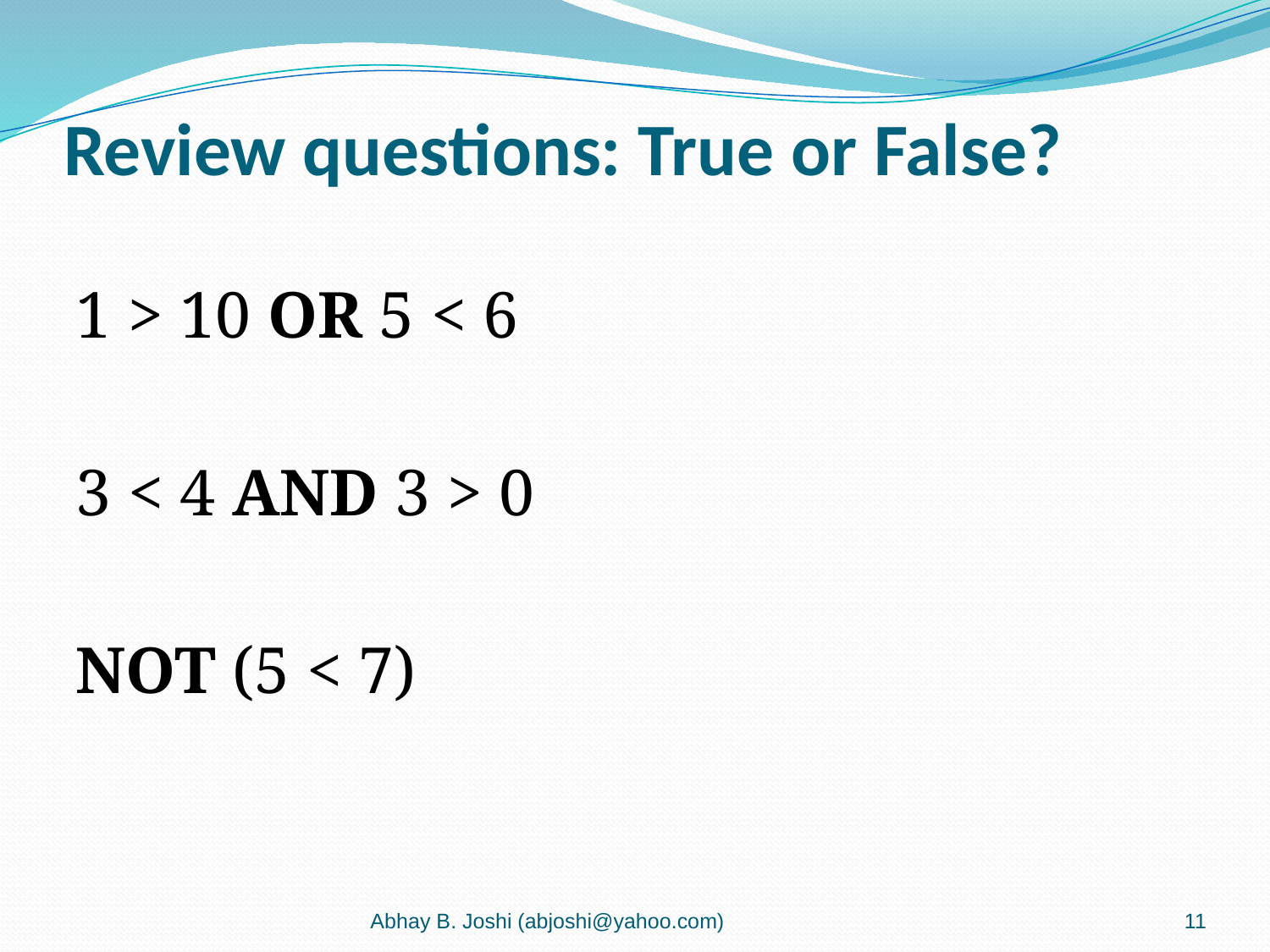

# Review questions: True or False?
1 > 10 OR 5 < 6

3 < 4 AND 3 > 0

NOT (5 < 7)

Abhay B. Joshi (abjoshi@yahoo.com)
11